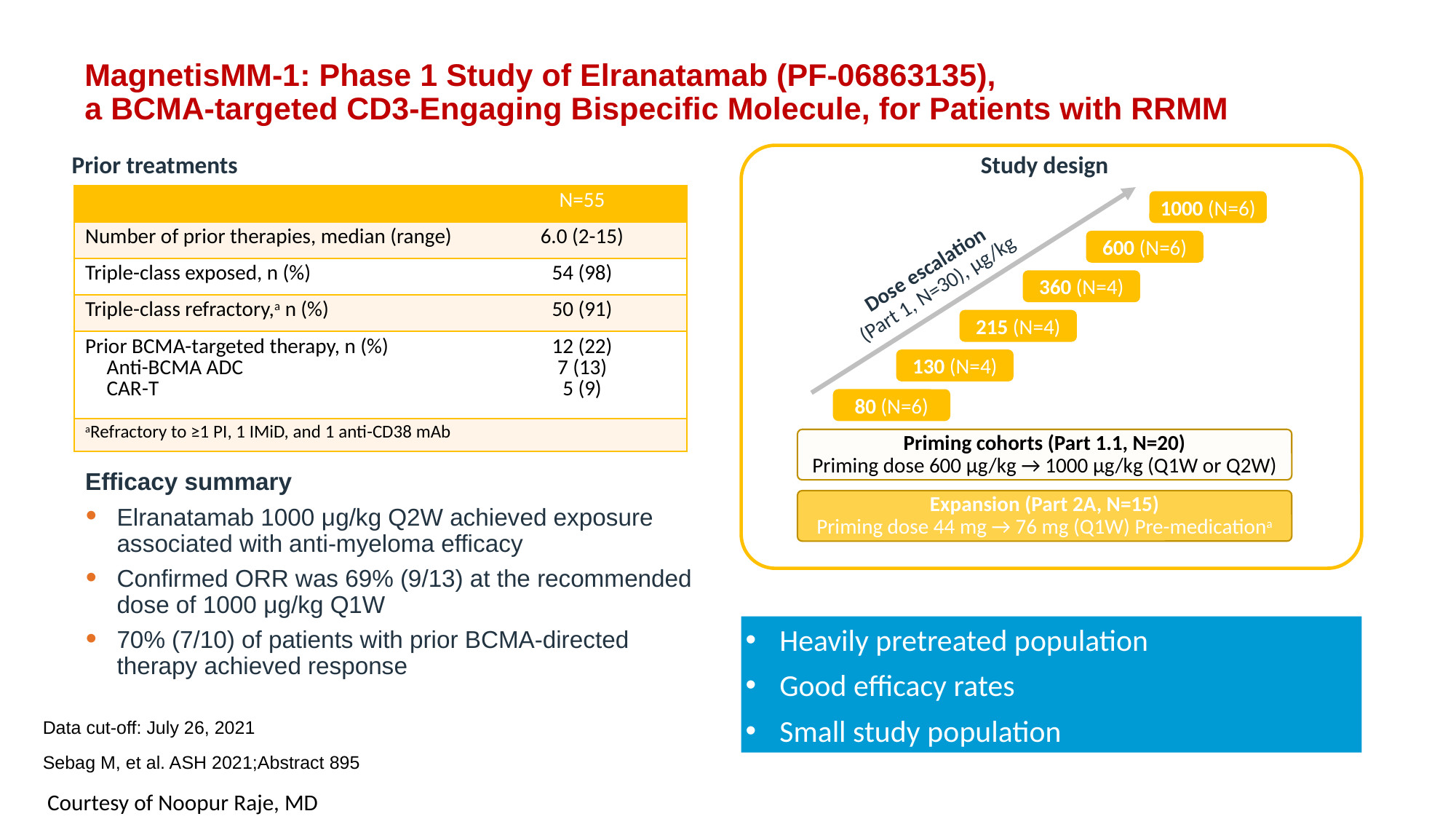

# MagnetisMM-1: Phase 1 Study of Elranatamab (PF-06863135), a BCMA-targeted CD3-Engaging Bispecific Molecule, for Patients with RRMM

Prior treatments
Study design
|  | N=55 |
| --- | --- |
| Number of prior therapies, median (range) | 6.0 (2-15) |
| Triple-class exposed, n (%) | 54 (98) |
| Triple-class refractory,a n (%) | 50 (91) |
| Prior BCMA-targeted therapy, n (%) Anti-BCMA ADC CAR-T | 12 (22) 7 (13) 5 (9) |
| aRefractory to ≥1 PI, 1 IMiD, and 1 anti-CD38 mAb |  |
1000 (N=6)
600 (N=6)
Dose escalation
(Part 1, N=30), μg/kg
360 (N=4)
215 (N=4)
130 (N=4)
80 (N=6)
Priming cohorts (Part 1.1, N=20)
Priming dose 600 μg/kg → 1000 μg/kg (Q1W or Q2W)
Expansion (Part 2A, N=15)
Priming dose 44 mg → 76 mg (Q1W) Pre-medicationa
Efficacy summary
Elranatamab 1000 μg/kg Q2W achieved exposure associated with anti-myeloma efficacy
Confirmed ORR was 69% (9/13) at the recommended dose of 1000 μg/kg Q1W
70% (7/10) of patients with prior BCMA-directed therapy achieved response
Heavily pretreated population
Good efficacy rates
Small study population
Data cut-off: July 26, 2021
Sebag M, et al. ASH 2021;Abstract 895
Courtesy of Noopur Raje, MD